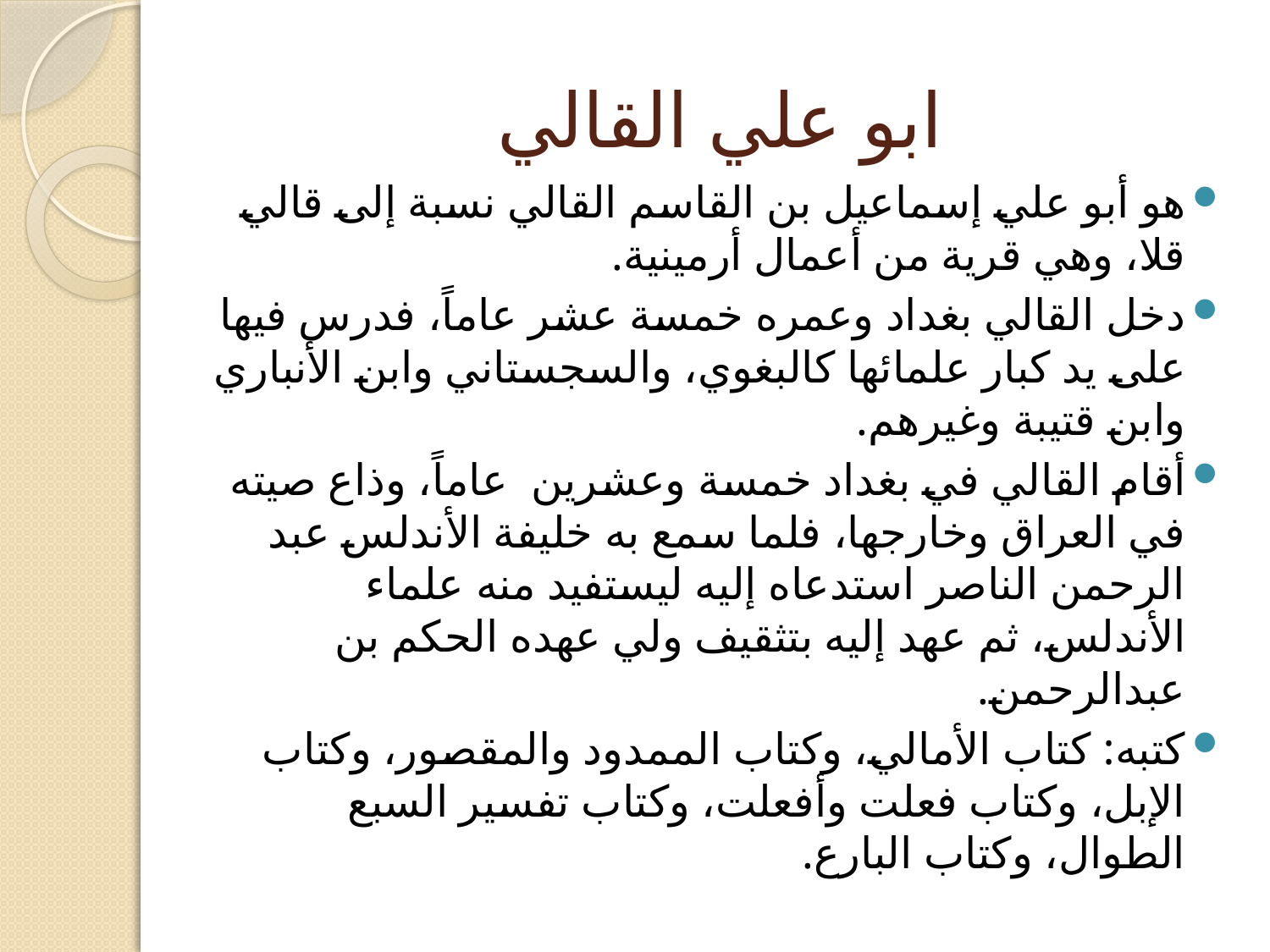

# ابو علي القالي
هو أبو علي إسماعيل بن القاسم القالي نسبة إلى قالي قلا، وهي قرية من أعمال أرمينية.
دخل القالي بغداد وعمره خمسة عشر عاماً، فدرس فيها على يد كبار علمائها كالبغوي، والسجستاني وابن الأنباري وابن قتيبة وغيرهم.
أقام القالي في بغداد خمسة وعشرين  عاماً، وذاع صيته في العراق وخارجها، فلما سمع به خليفة الأندلس عبد الرحمن الناصر استدعاه إليه ليستفيد منه علماء الأندلس، ثم عهد إليه بتثقيف ولي عهده الحكم بن عبدالرحمن.
كتبه: كتاب الأمالي، وكتاب الممدود والمقصور، وكتاب الإبل، وكتاب فعلت وأفعلت، وكتاب تفسير السبع الطوال، وكتاب البارع.